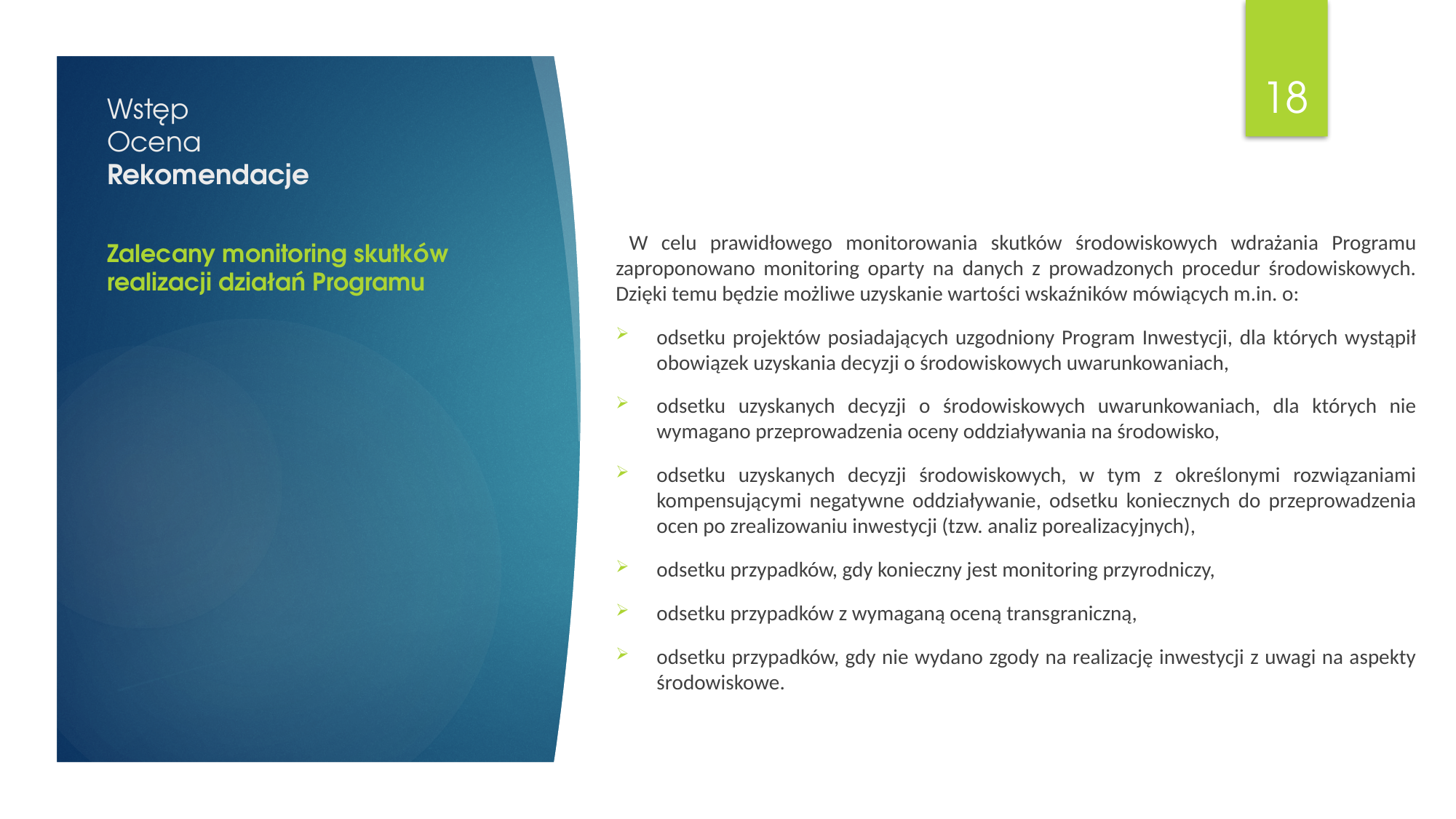

18
Wstęp
Ocena
Rekomendacje

Zalecany monitoring skutków realizacji działań Programu

 W celu prawidłowego monitorowania skutków środowiskowych wdrażania Programu zaproponowano monitoring oparty na danych z prowadzonych procedur środowiskowych. Dzięki temu będzie możliwe uzyskanie wartości wskaźników mówiących m.in. o:
odsetku projektów posiadających uzgodniony Program Inwestycji, dla których wystąpił obowiązek uzyskania decyzji o środowiskowych uwarunkowaniach,
odsetku uzyskanych decyzji o środowiskowych uwarunkowaniach, dla których nie wymagano przeprowadzenia oceny oddziaływania na środowisko,
odsetku uzyskanych decyzji środowiskowych, w tym z określonymi rozwiązaniami kompensującymi negatywne oddziaływanie, odsetku koniecznych do przeprowadzenia ocen po zrealizowaniu inwestycji (tzw. analiz porealizacyjnych),
odsetku przypadków, gdy konieczny jest monitoring przyrodniczy,
odsetku przypadków z wymaganą oceną transgraniczną,
odsetku przypadków, gdy nie wydano zgody na realizację inwestycji z uwagi na aspekty środowiskowe.